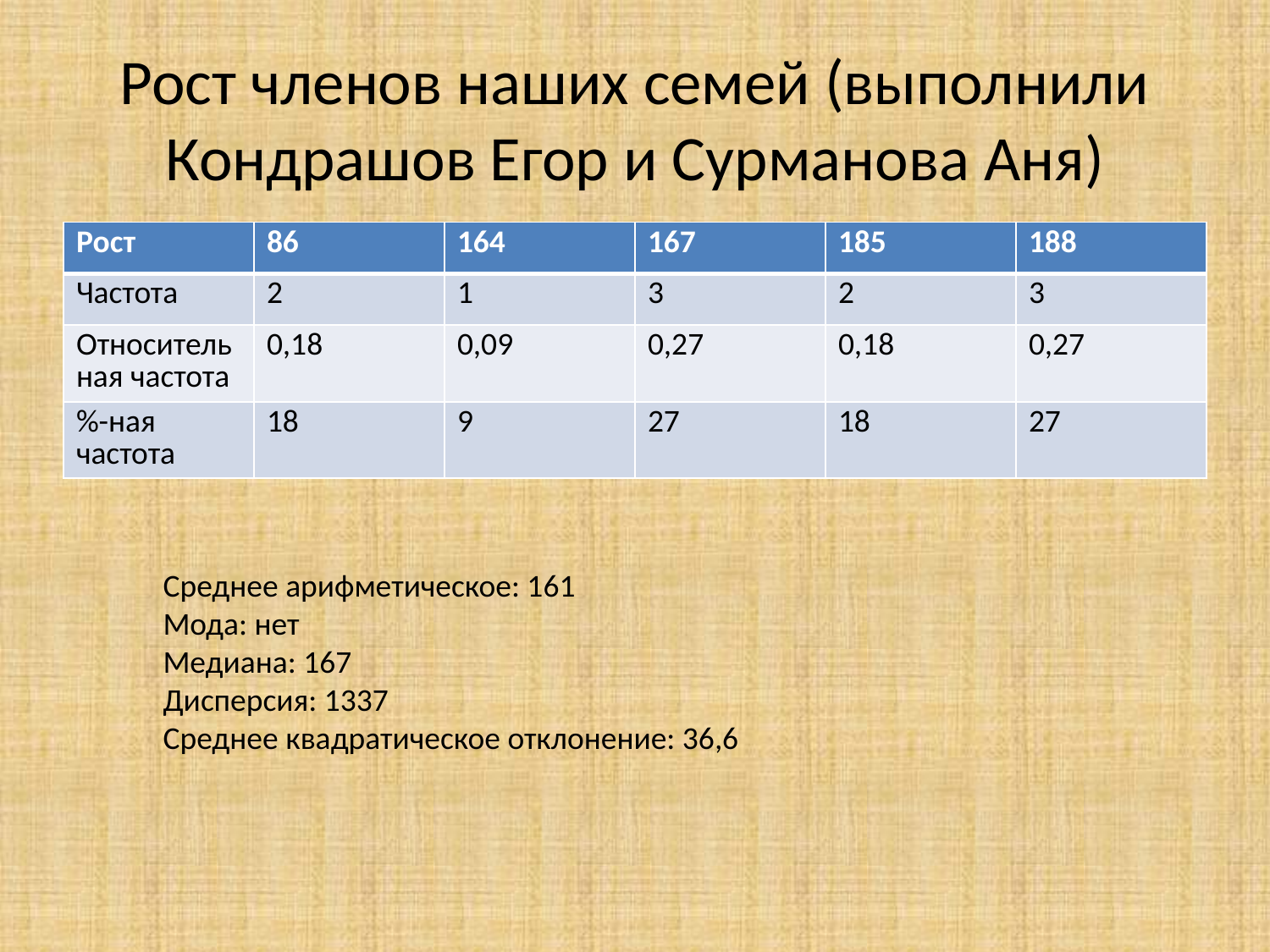

# Рост членов наших семей (выполнили Кондрашов Егор и Сурманова Аня)
| Рост | 86 | 164 | 167 | 185 | 188 |
| --- | --- | --- | --- | --- | --- |
| Частота | 2 | 1 | 3 | 2 | 3 |
| Относительная частота | 0,18 | 0,09 | 0,27 | 0,18 | 0,27 |
| %-ная частота | 18 | 9 | 27 | 18 | 27 |
Среднее арифметическое: 161
Мода: нет
Медиана: 167
Дисперсия: 1337
Среднее квадратическое отклонение: 36,6